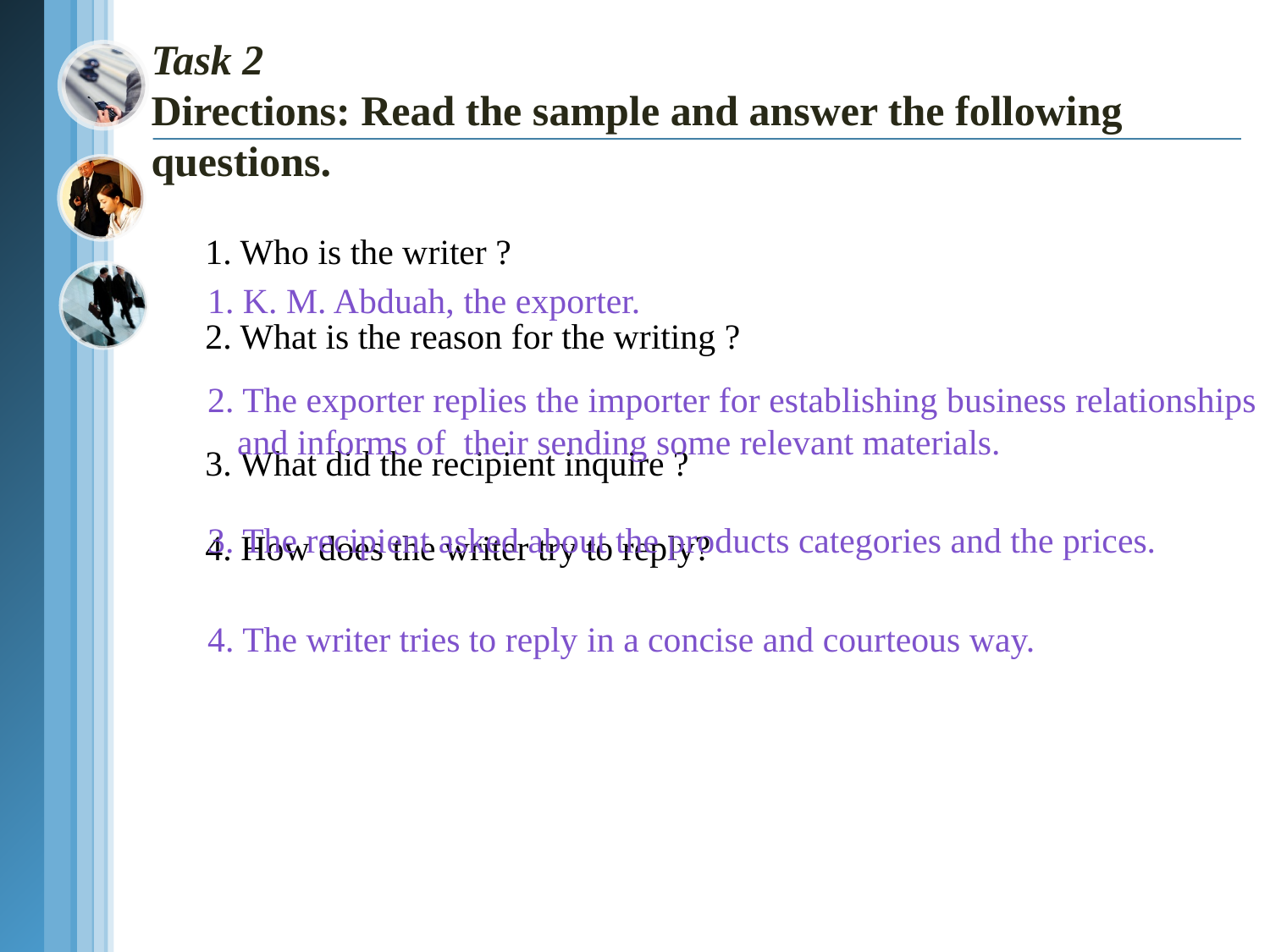

Task 2
Directions: Read the sample and answer the following questions.
1. Who is the writer ?

2. What is the reason for the writing ?

3. What did the recipient inquire ?

4. How does the writer try to reply?

  1. K. M. Abduah, the exporter.

  2. The exporter replies the importer for establishing business relationships and informs of  their sending some relevant materials.

  3. The recipient asked about the products categories and the prices.

  4. The writer tries to reply in a concise and courteous way.